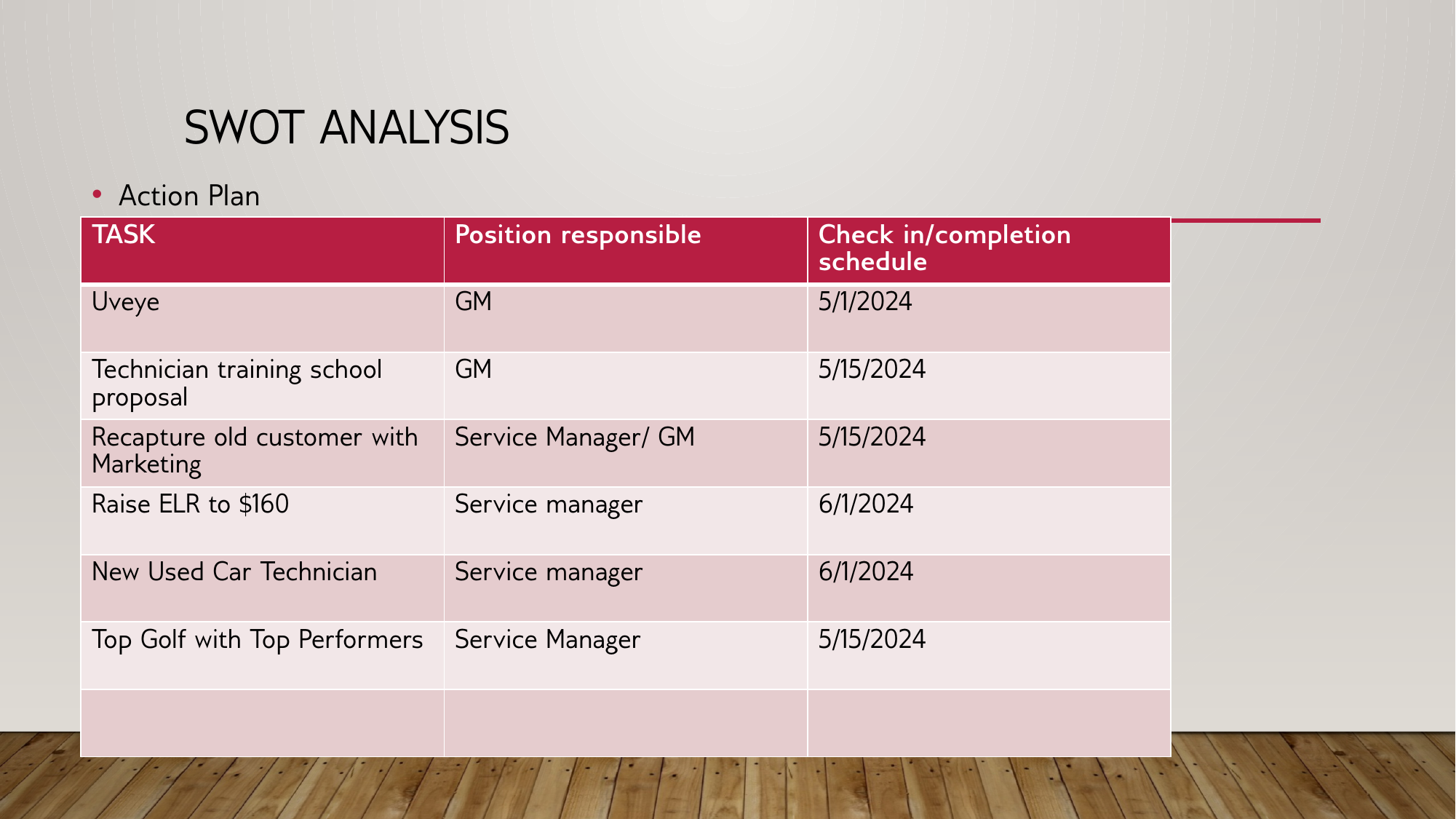

# SWOT Analysis
Action Plan

| TASK | Position responsible | Check in/completion schedule |
| --- | --- | --- |
| Uveye | GM | 5/1/2024 |
| Technician training school proposal | GM | 5/15/2024 |
| Recapture old customer with Marketing | Service Manager/ GM | 5/15/2024 |
| Raise ELR to $160 | Service manager | 6/1/2024 |
| New Used Car Technician | Service manager | 6/1/2024 |
| Top Golf with Top Performers | Service Manager | 5/15/2024 |
|  |  |  |